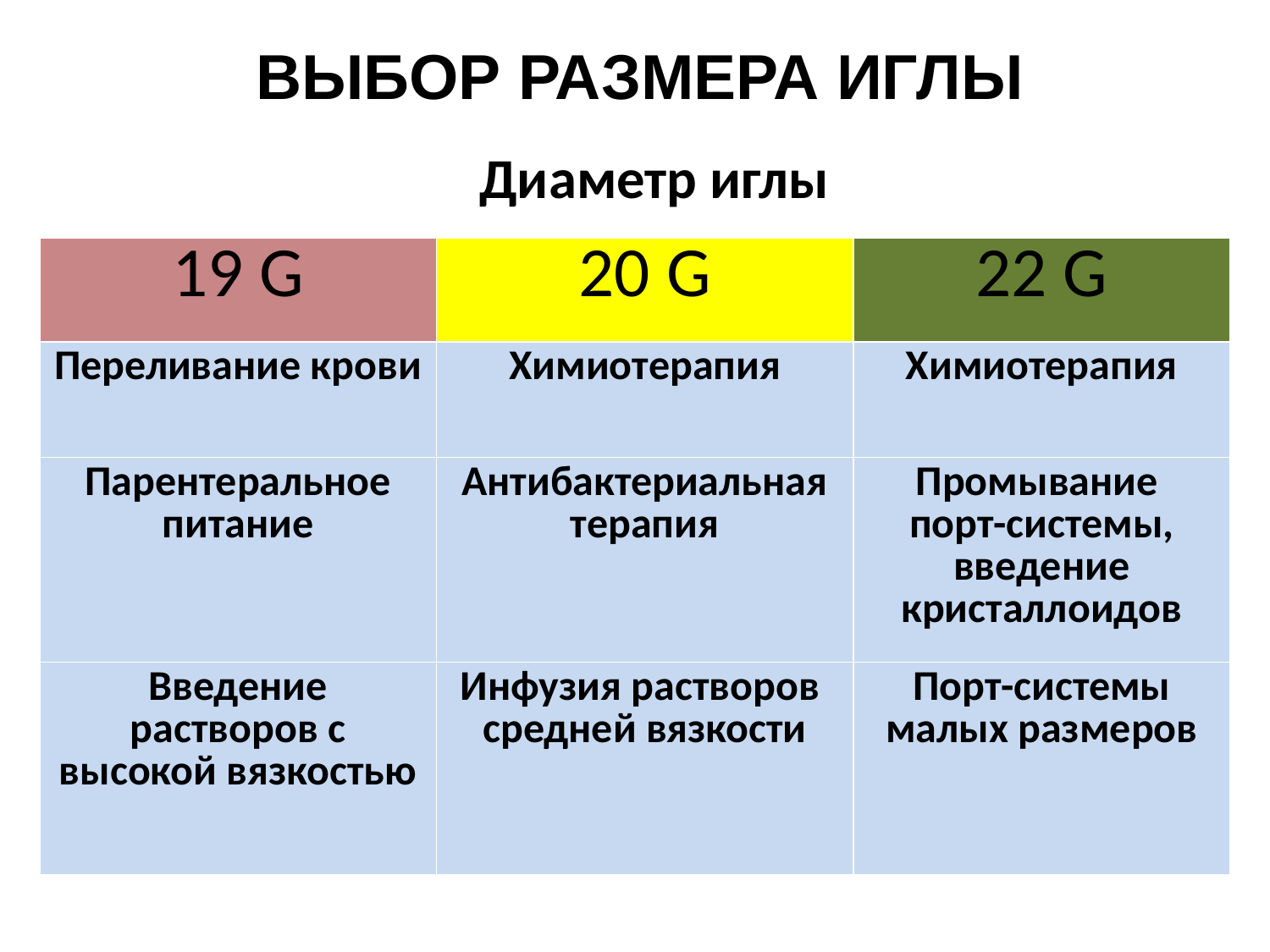

# Выбор размера иглы
Диаметр иглы
| 19 G | 20 G | 22 G |
| --- | --- | --- |
| Переливание крови | Химиотерапия | Химиотерапия |
| Парентеральное питание | Антибактериальная терапия | Промывание порт-системы, введение кристаллоидов |
| Введение растворов с высокой вязкостью | Инфузия растворов средней вязкости | Порт-системы малых размеров |